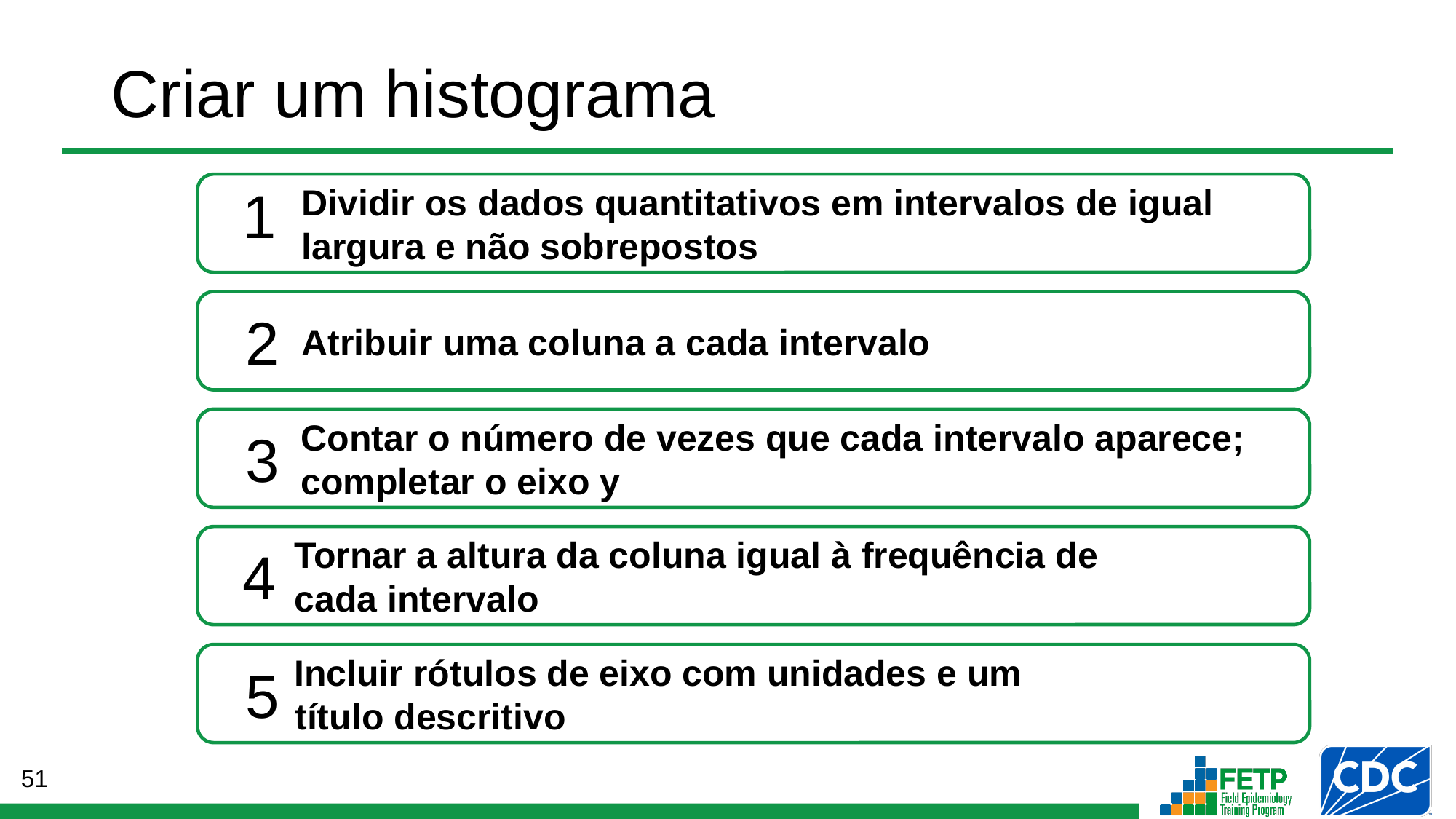

# Criar um histograma
1
Dividir os dados quantitativos em intervalos de igual largura e não sobrepostos
Atribuir uma coluna a cada intervalo
2
Contar o número de vezes que cada intervalo aparece; completar o eixo y
3
Tornar a altura da coluna igual à frequência de
cada intervalo
4
Incluir rótulos de eixo com unidades e um
título descritivo
5